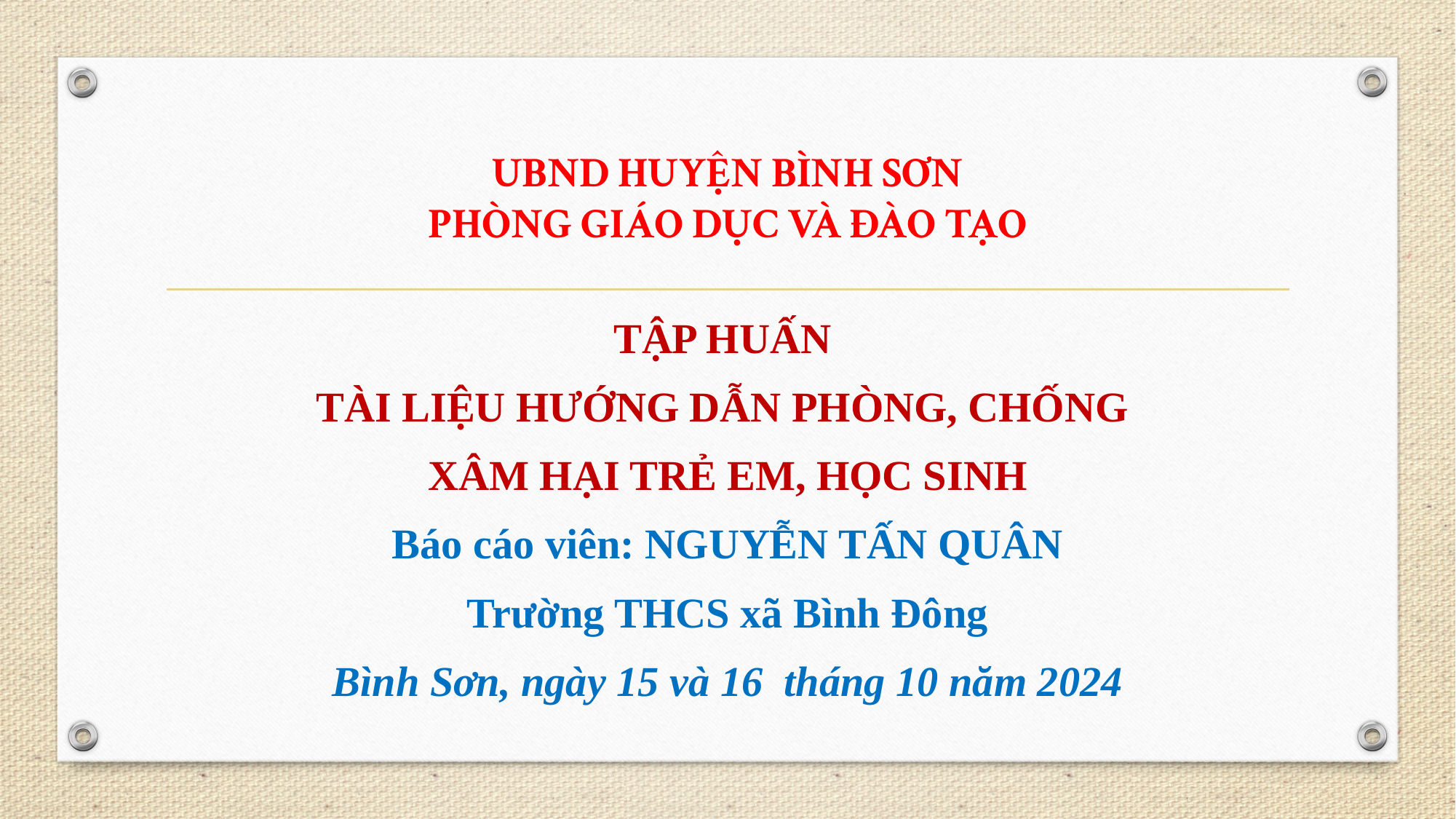

# UBND HUYỆN BÌNH SƠN PHÒNG GIÁO DỤC VÀ ĐÀO TẠO
TẬP HUẤN
TÀI LIỆU HƯỚNG DẪN PHÒNG, CHỐNG
XÂM HẠI TRẺ EM, HỌC SINH
Báo cáo viên: NGUYỄN TẤN QUÂN
Trường THCS xã Bình Đông
Bình Sơn, ngày 15 và 16  tháng 10 năm 2024